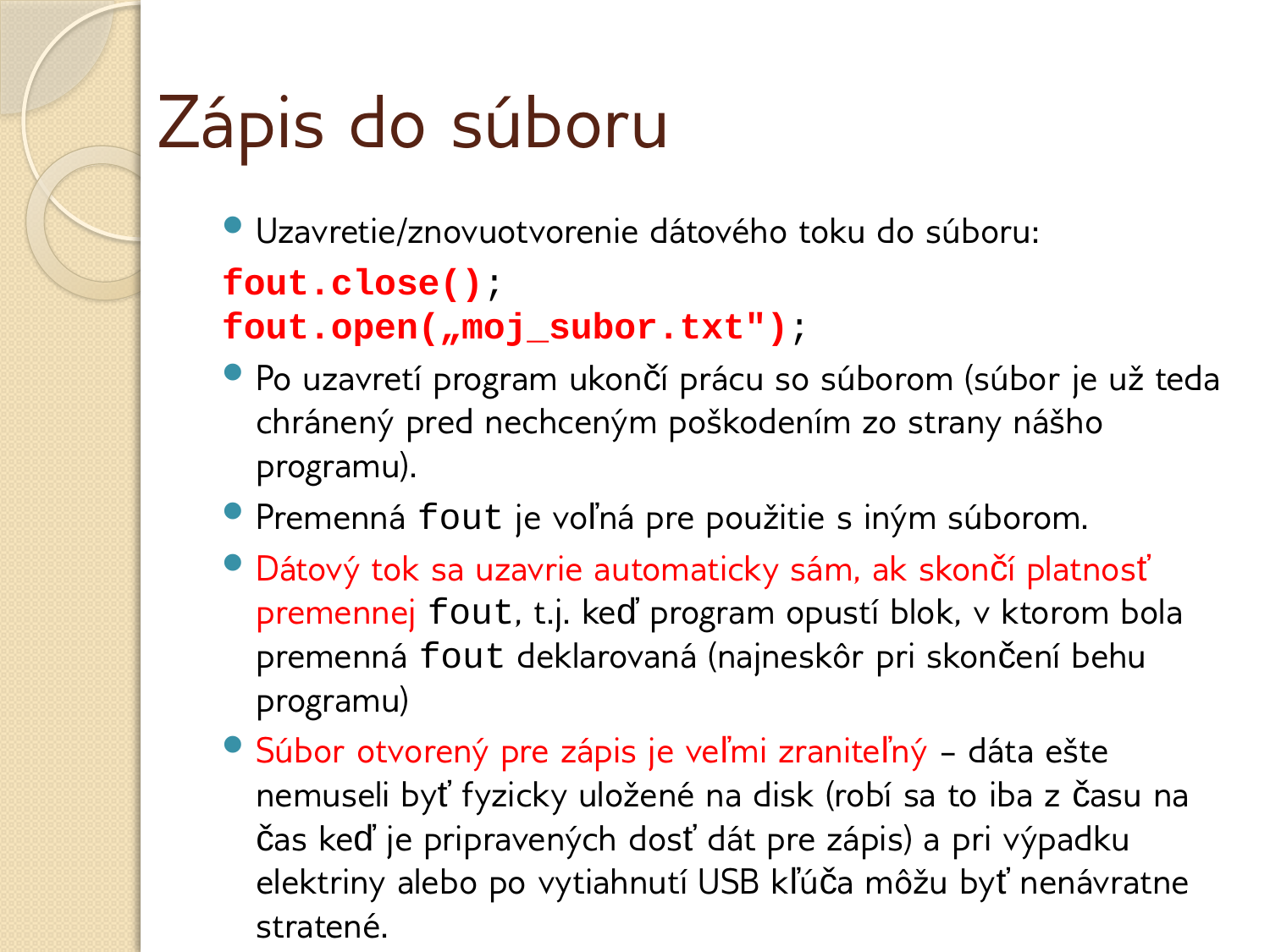

# Zápis do súboru
Uzavretie/znovuotvorenie dátového toku do súboru:
fout.close();
fout.open(„moj_subor.txt");
Po uzavretí program ukončí prácu so súborom (súbor je už teda chránený pred nechceným poškodením zo strany nášho programu).
Premenná fout je voľná pre použitie s iným súborom.
Dátový tok sa uzavrie automaticky sám, ak skončí platnosť premennej fout, t.j. keď program opustí blok, v ktorom bola premenná fout deklarovaná (najneskôr pri skončení behu programu)
Súbor otvorený pre zápis je veľmi zraniteľný – dáta ešte nemuseli byť fyzicky uložené na disk (robí sa to iba z času na čas keď je pripravených dosť dát pre zápis) a pri výpadku elektriny alebo po vytiahnutí USB kľúča môžu byť nenávratne stratené.